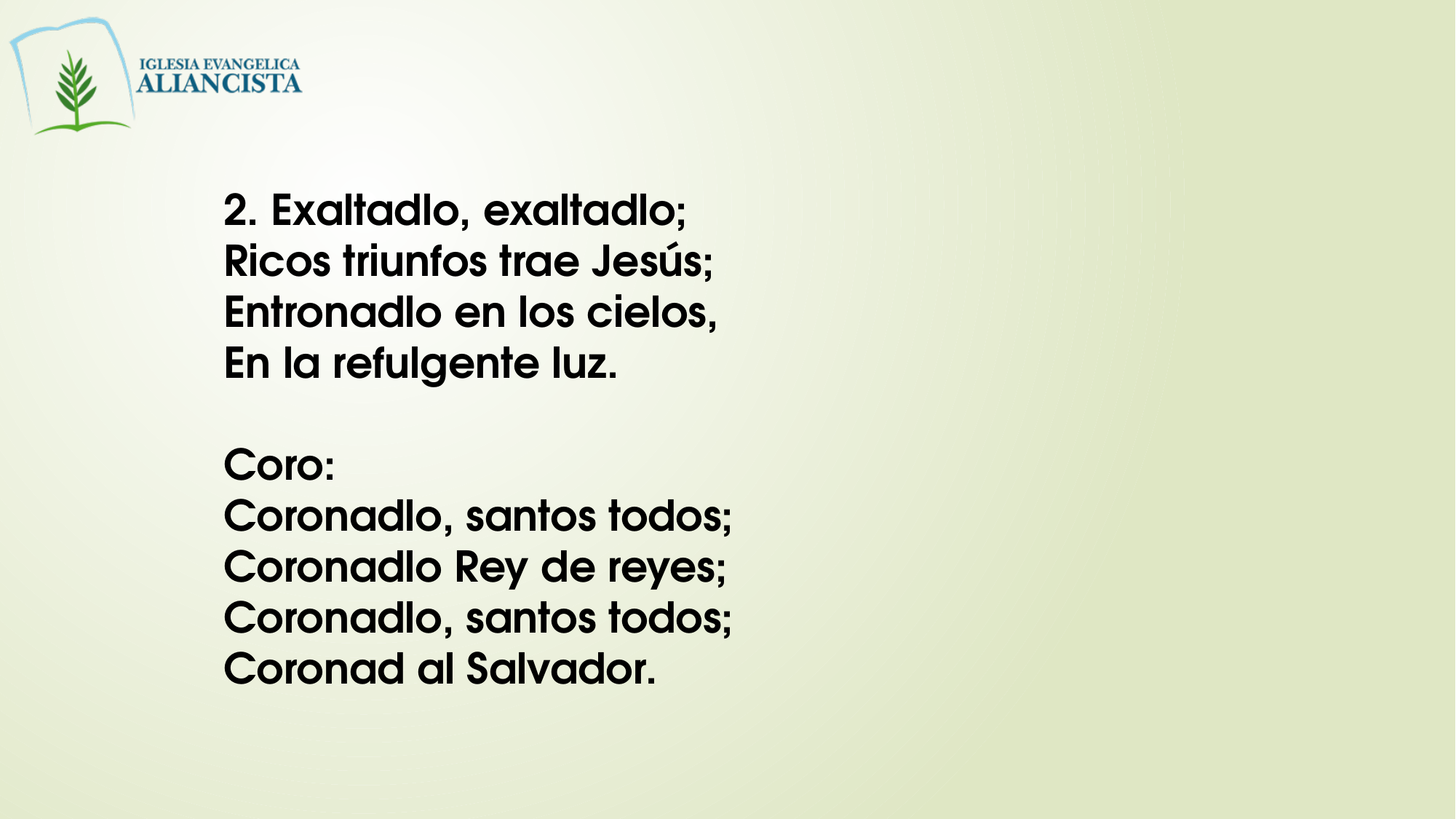

2. Exaltadlo, exaltadlo;
Ricos triunfos trae Jesús;
Entronadlo en los cielos,
En la refulgente luz.

Coro:
Coronadlo, santos todos;
Coronadlo Rey de reyes;
Coronadlo, santos todos;
Coronad al Salvador.